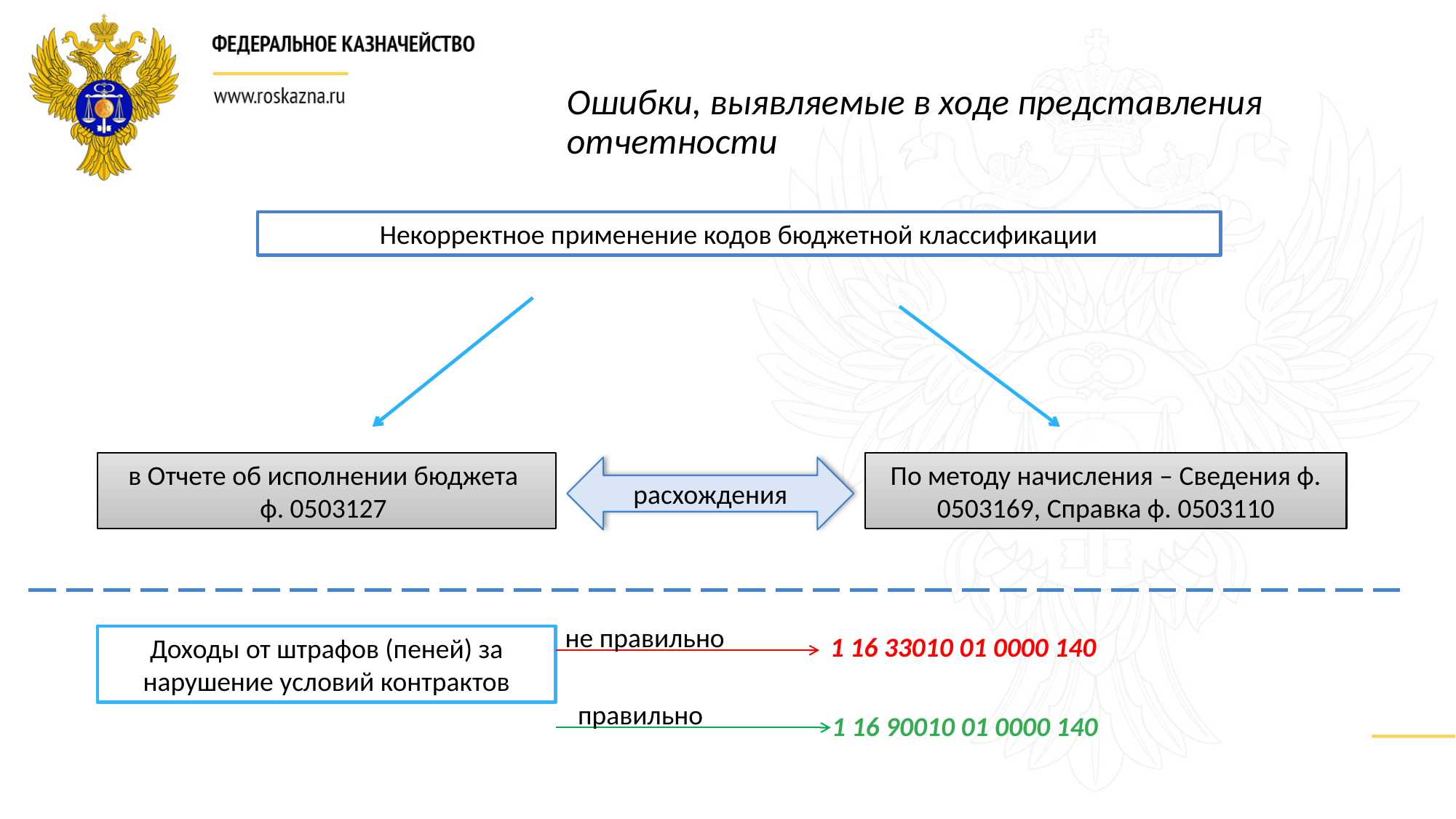

# Ошибки, выявляемые в ходе представления отчетности
Некорректное применение кодов бюджетной классификации
в Отчете об исполнении бюджета
ф. 0503127
По методу начисления – Сведения ф. 0503169, Справка ф. 0503110
расхождения
не правильно
1 16 33010 01 0000 140
Доходы от штрафов (пеней) за нарушение условий контрактов
правильно
1 16 90010 01 0000 140